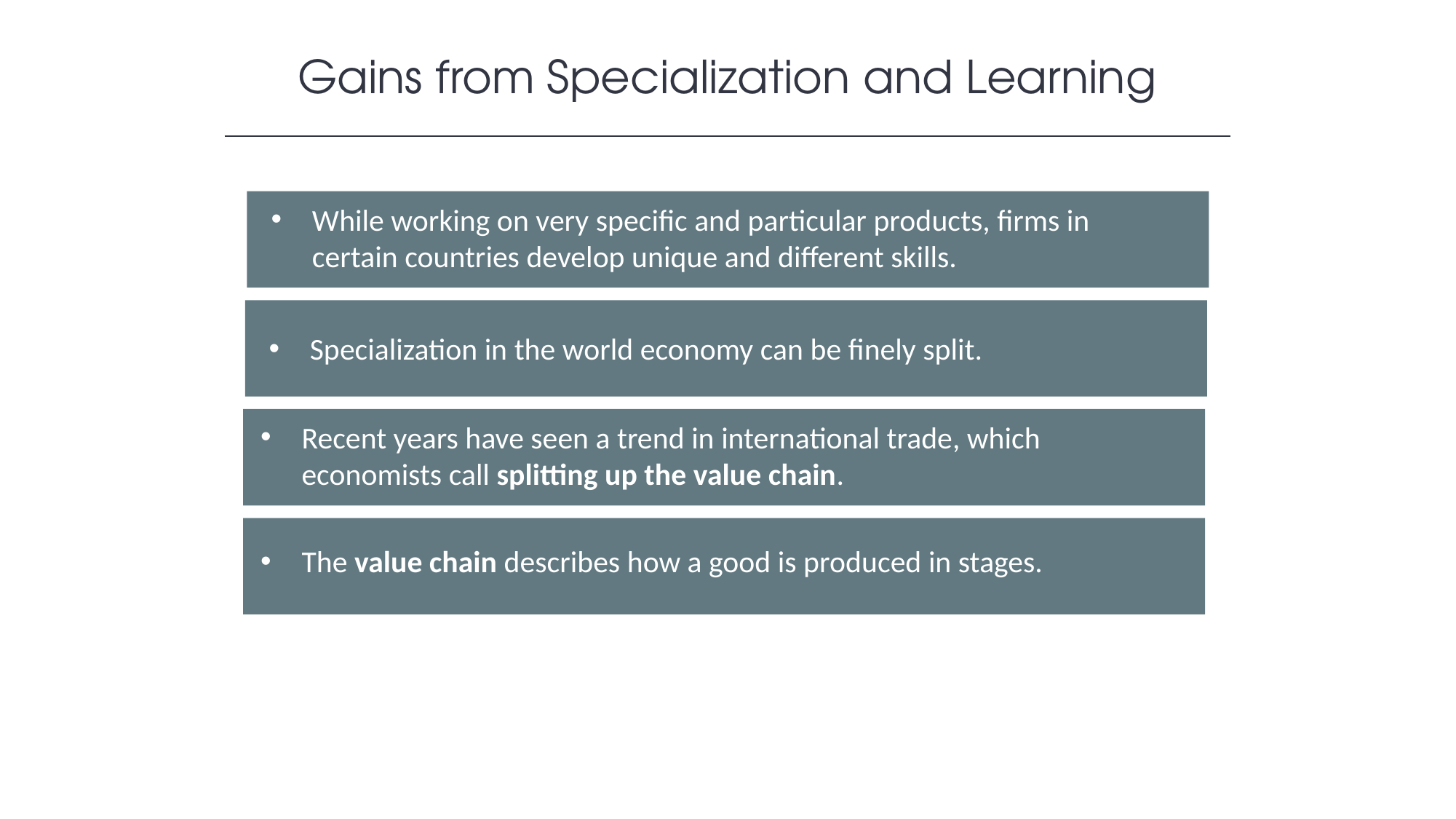

Gains from Specialization and Learning

While working on very specific and particular products, firms in certain countries develop unique and different skills.

Specialization in the world economy can be finely split.

Recent years have seen a trend in international trade, which economists call splitting up the value chain.

The value chain describes how a good is produced in stages.